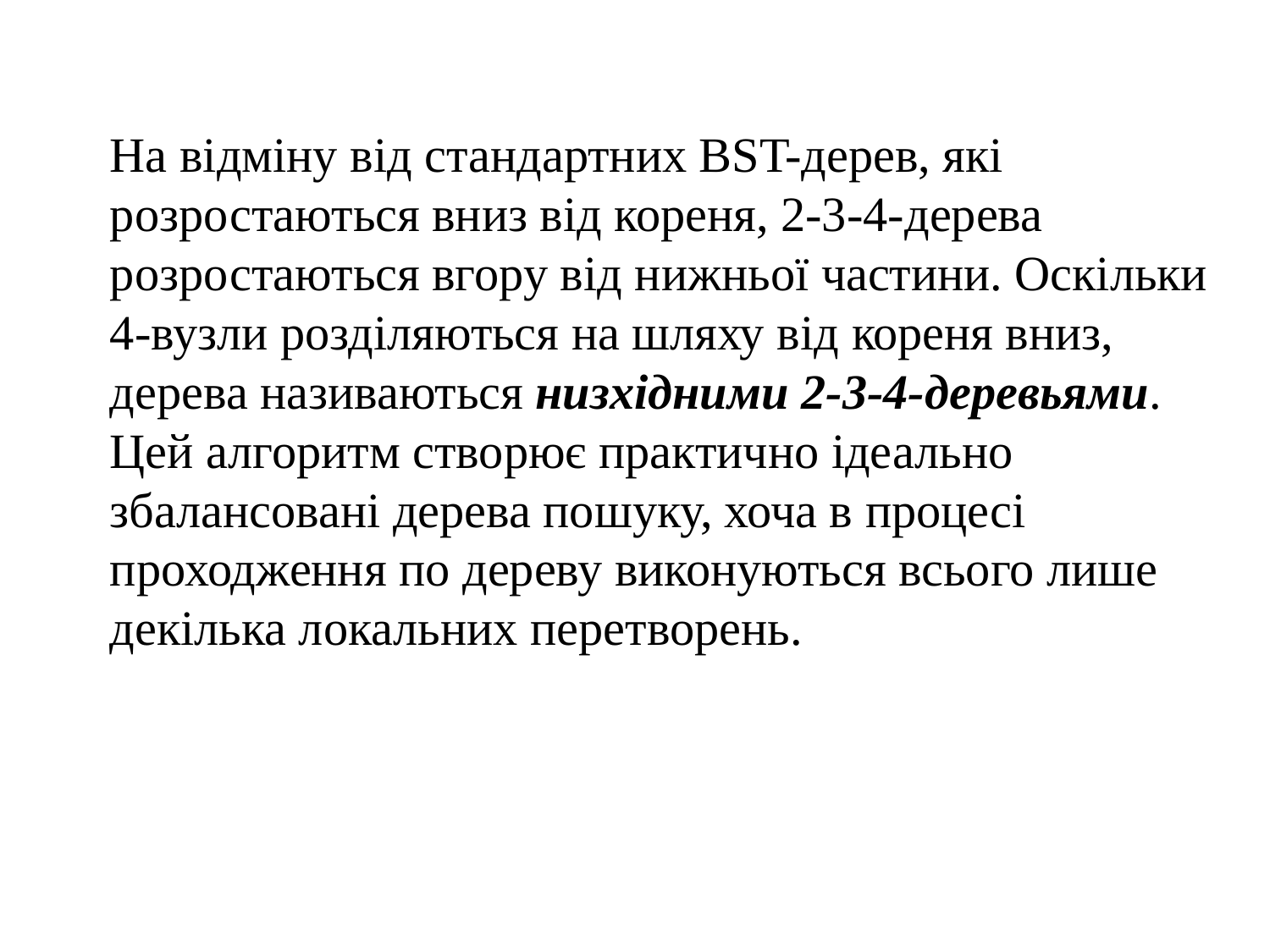

На відміну від стандартних BST-дерев, які розростаються вниз від кореня, 2-3-4-дерева розростаються вгору від нижньої частини. Оскільки 4-вузли розділяються на шляху від кореня вниз, дерева називаються низхідними 2-3-4-деревьями. Цей алгоритм створює практично ідеально збалансовані дерева пошуку, хоча в процесі проходження по дереву виконуються всього лише декілька локальних перетворень.